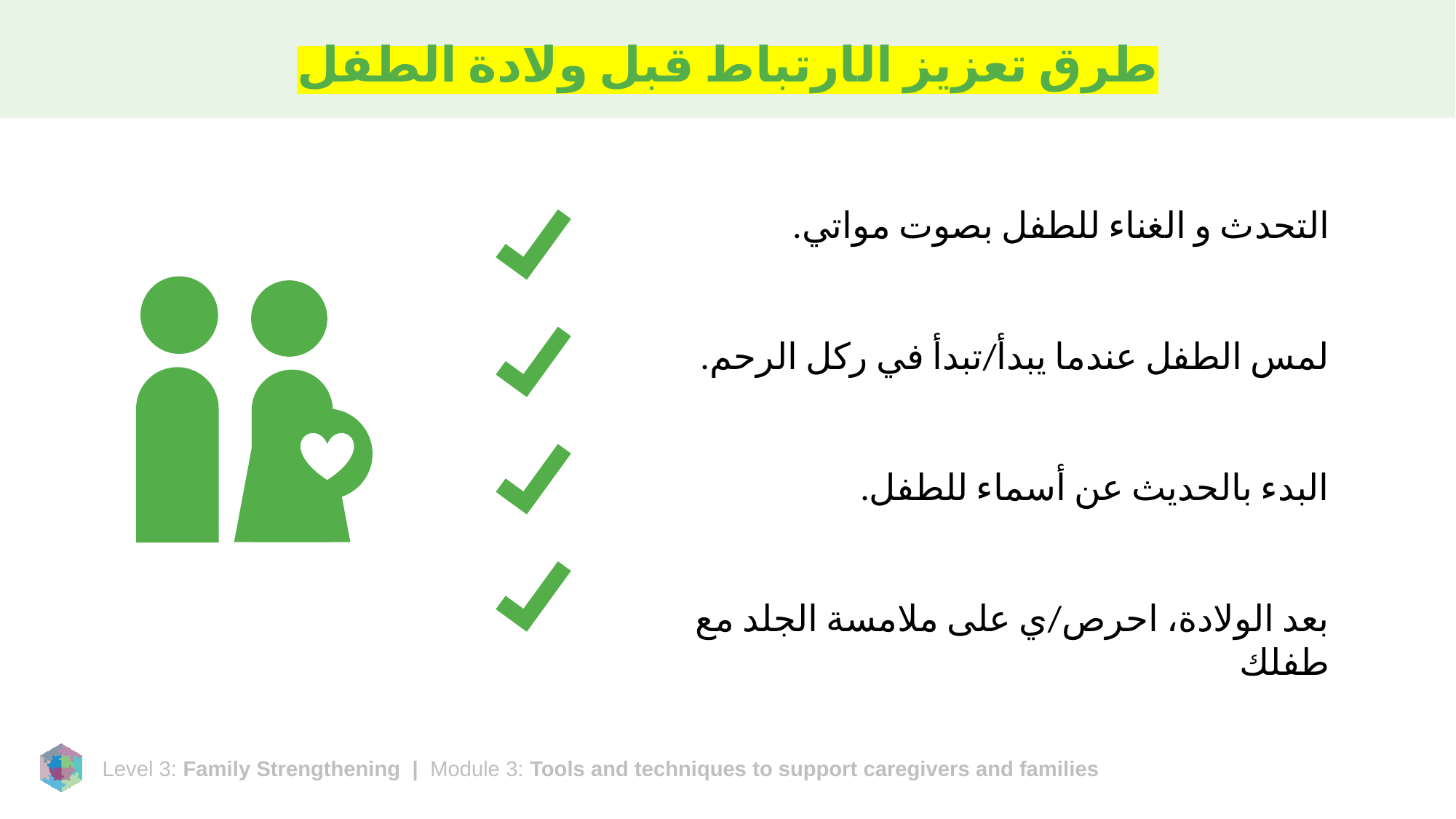

# طرق تعزيز الارتباط قبل ولادة الطفل
التحدث و الغناء للطفل بصوت مواتي.

لمس الطفل عندما يبدأ/تبدأ في ركل الرحم.

البدء بالحديث عن أسماء للطفل.

بعد الولادة، احرص/ي على ملامسة الجلد مع طفلك